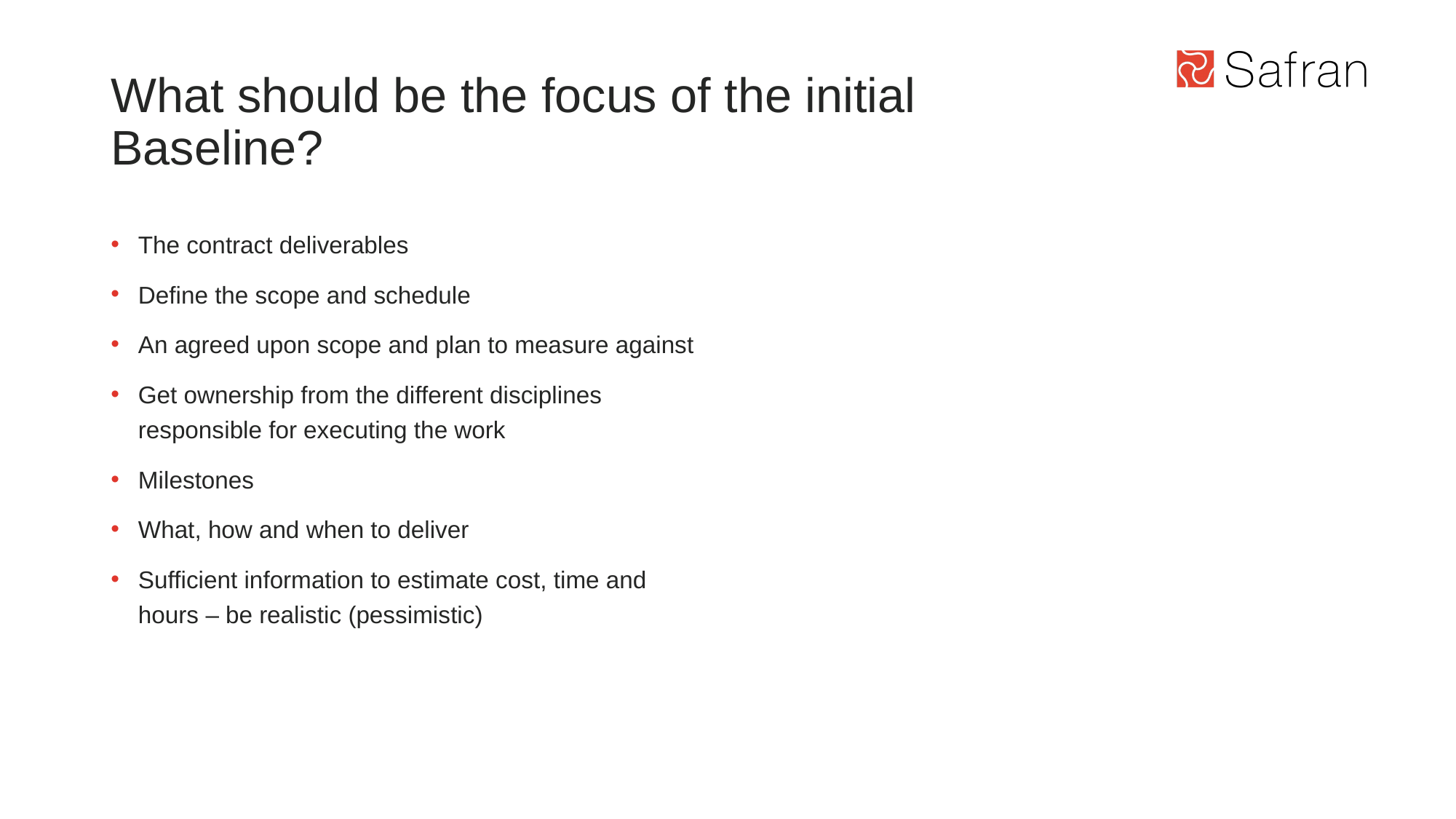

# What should be the focus of the initial Baseline?
The contract deliverables
Define the scope and schedule
An agreed upon scope and plan to measure against
Get ownership from the different disciplines responsible for executing the work
Milestones
What, how and when to deliver
Sufficient information to estimate cost, time and hours – be realistic (pessimistic)